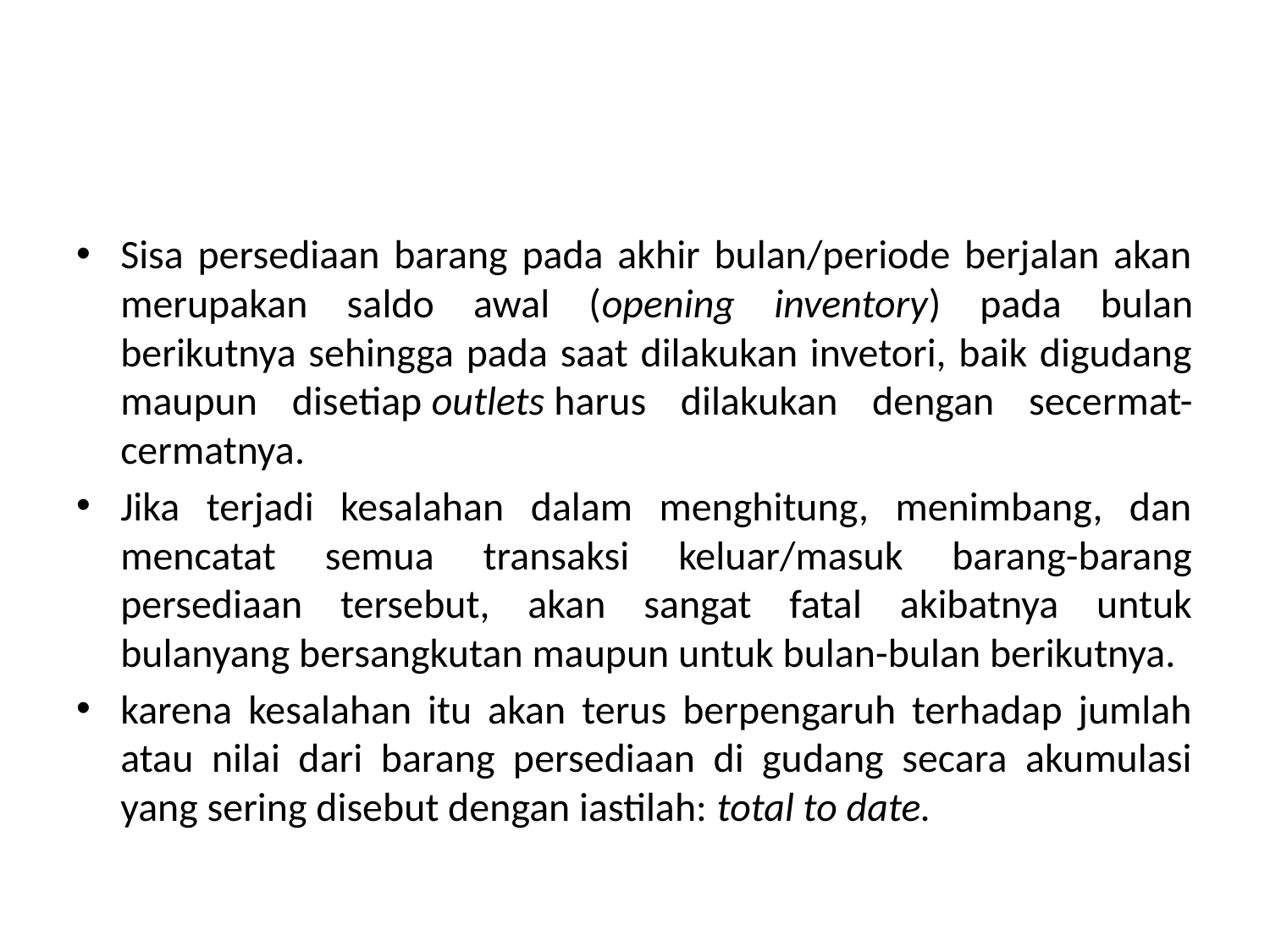

#
Sisa persediaan barang pada akhir bulan/periode berjalan akan merupakan saldo awal (opening inventory) pada bulan berikutnya sehingga pada saat dilakukan invetori, baik digudang maupun disetiap outlets harus dilakukan dengan secermat-cermatnya.
Jika terjadi kesalahan dalam menghitung, menimbang, dan mencatat semua transaksi keluar/masuk barang-barang persediaan tersebut, akan sangat fatal akibatnya untuk bulanyang bersangkutan maupun untuk bulan-bulan berikutnya.
karena kesalahan itu akan terus berpengaruh terhadap jumlah atau nilai dari barang persediaan di gudang secara akumulasi yang sering disebut dengan iastilah: total to date.